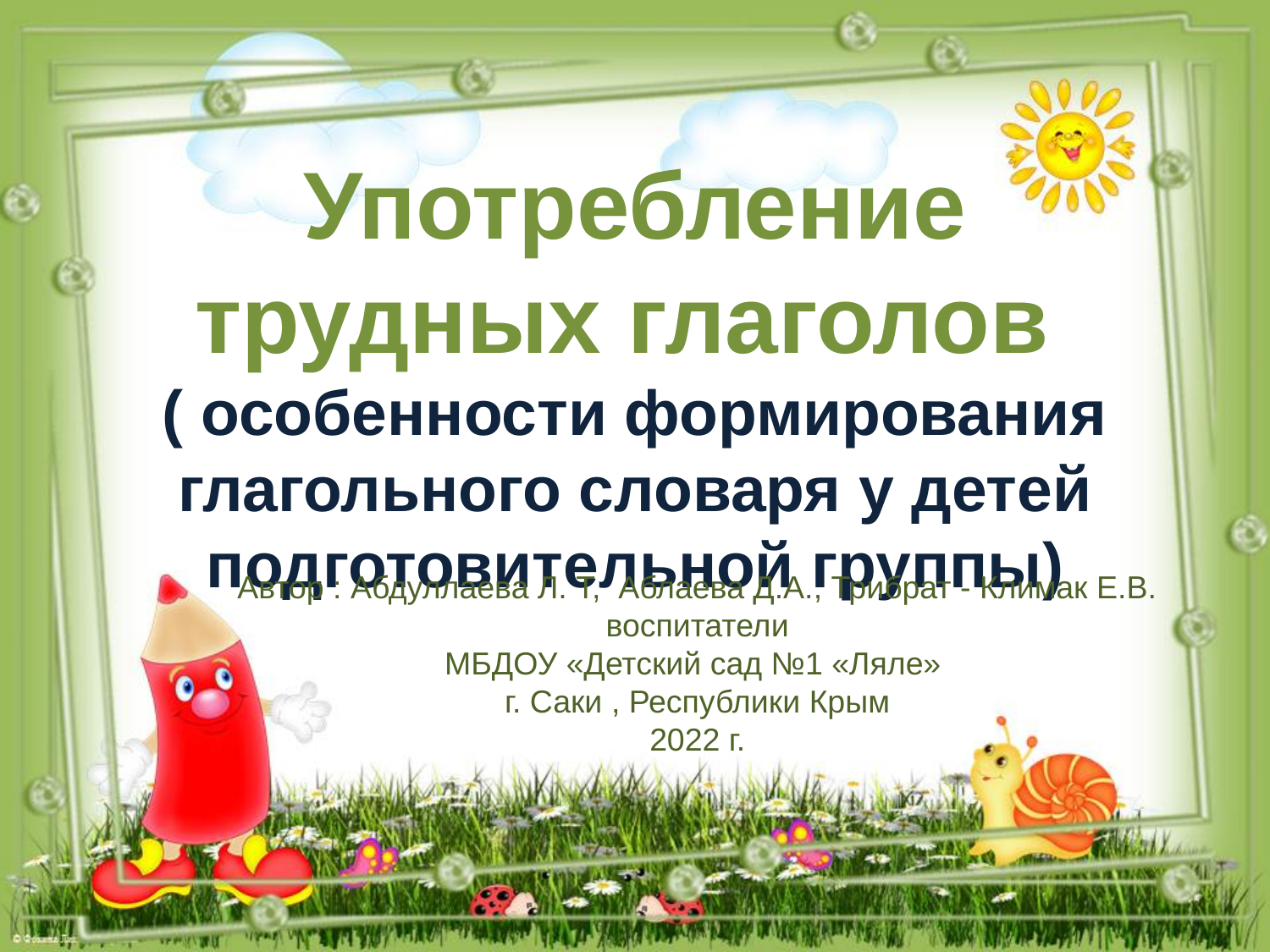

Употребление трудных глаголов
( особенности формирования глагольного словаря у детей подготовительной группы)
Автор : Абдуллаева Л. Т,  Аблаева Д.А., Трибрат - Климак Е.В.
воспитатели
МБДОУ «Детский сад №1 «Ляле»
г. Саки , Республики Крым
2022 г.